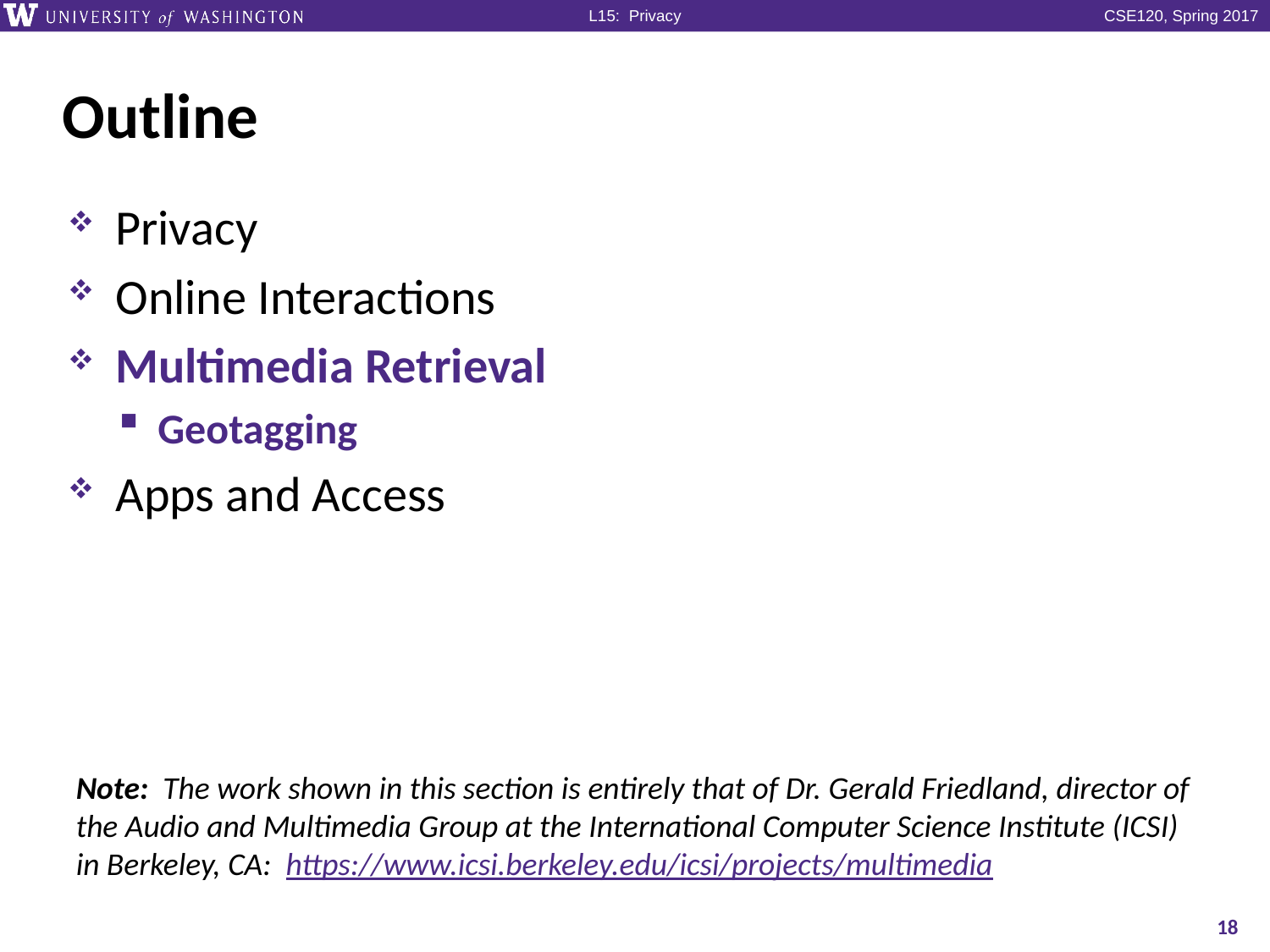

# Outline
Privacy
Online Interactions
Multimedia Retrieval
Geotagging
Apps and Access
Note:  The work shown in this section is entirely that of Dr. Gerald Friedland, director of the Audio and Multimedia Group at the International Computer Science Institute (ICSI) in Berkeley, CA:  https://www.icsi.berkeley.edu/icsi/projects/multimedia
18